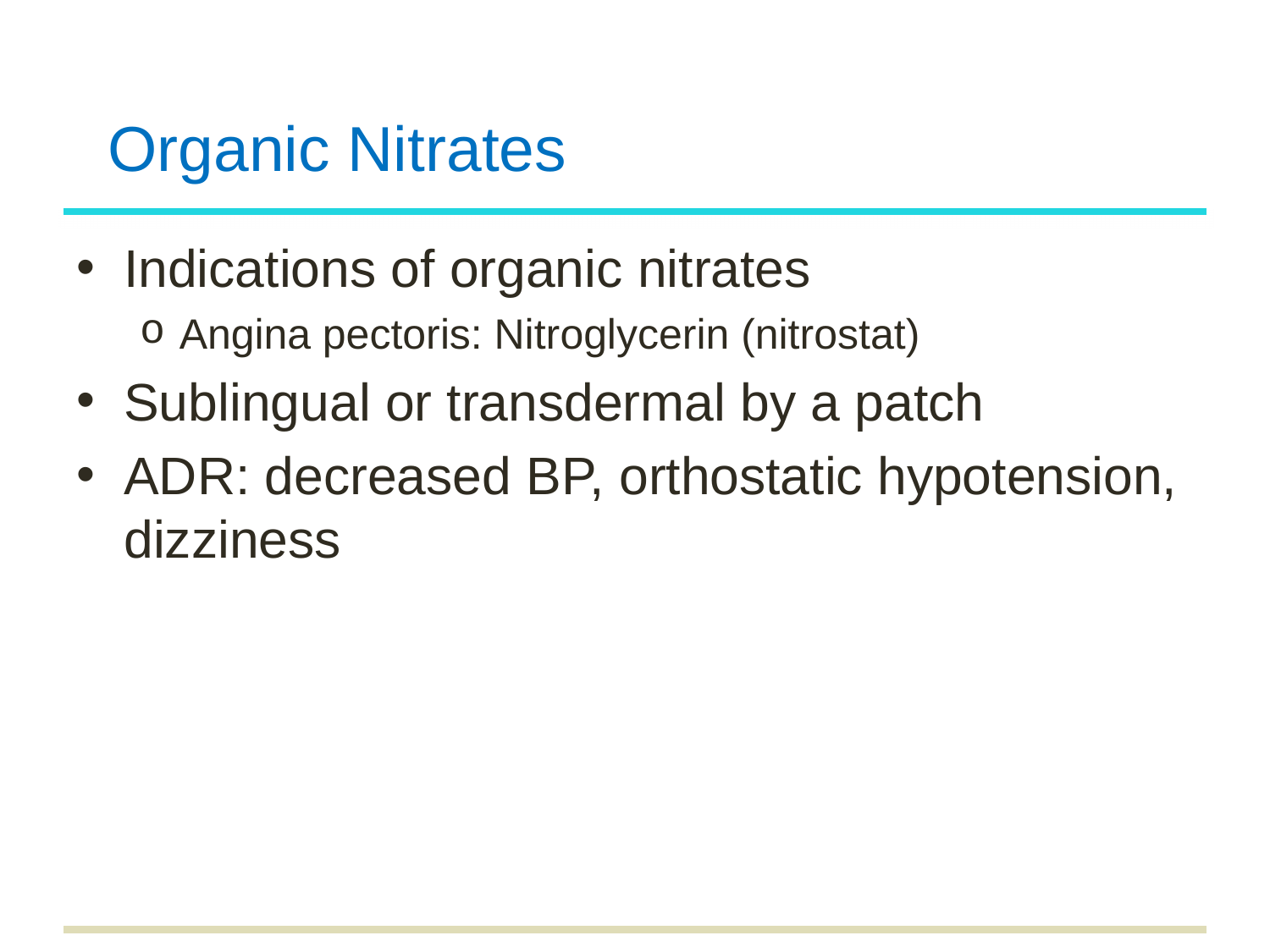

# Organic Nitrates
Indications of organic nitrates
Angina pectoris: Nitroglycerin (nitrostat)
Sublingual or transdermal by a patch
ADR: decreased BP, orthostatic hypotension, dizziness
40